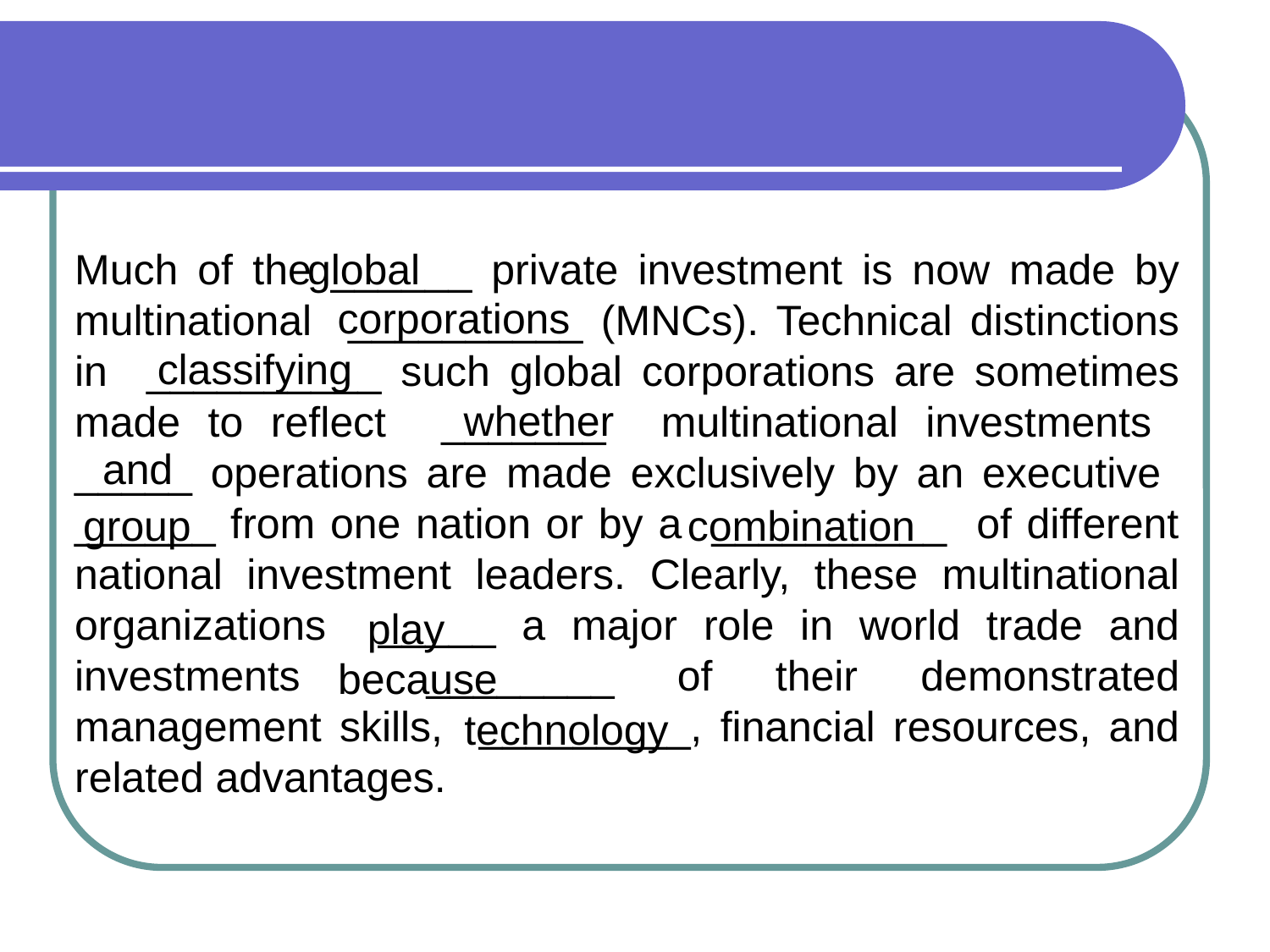

Much of the ______ private investment is now made by multinational  __________ (MNCs). Technical distinctions in  __________ such global corporations are sometimes made to reflect  _______  multinational investments  _____ operations are made exclusively by an executive  ______ from one nation or by a  __________  of different national investment leaders. Clearly, these multinational organizations  _____ a major role in world trade and investments  ________ of their demonstrated management skills,  _________, financial resources, and related advantages.

global
corporations
classifying
whether
and
group
combination
play
because
technology